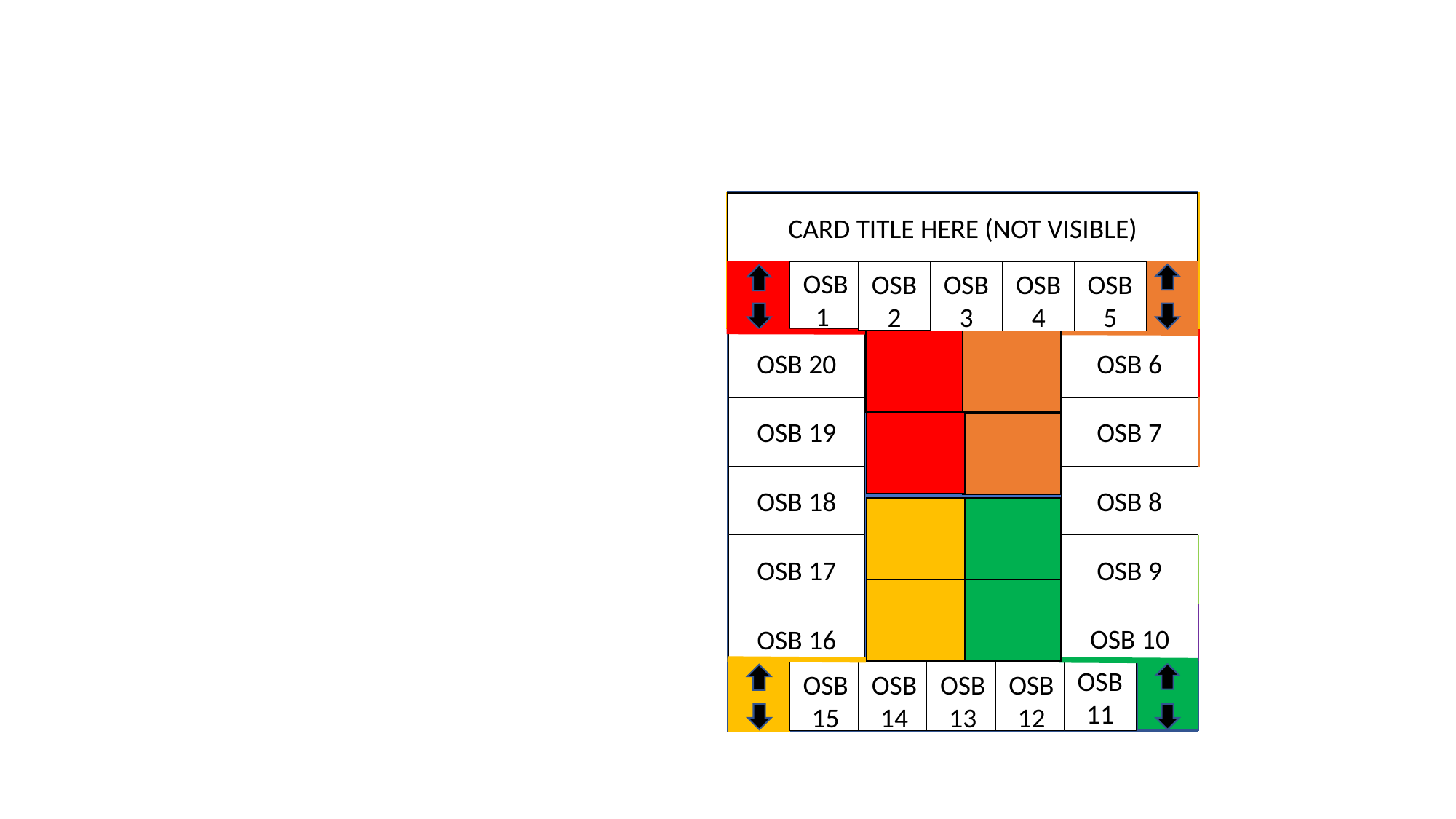

CARD TITLE HERE (NOT VISIBLE)
OSB 1

OSB 2

OSB 4
OSB 5
OSB 3

OSB 20
OSB 6

OSB 19
OSB 7

OSB 18
OSB 8

OSB 17
OSB 9

OSB 10
OSB 16

OSB 15
OSB 14
OSB 13
OSB 12
OSB 11